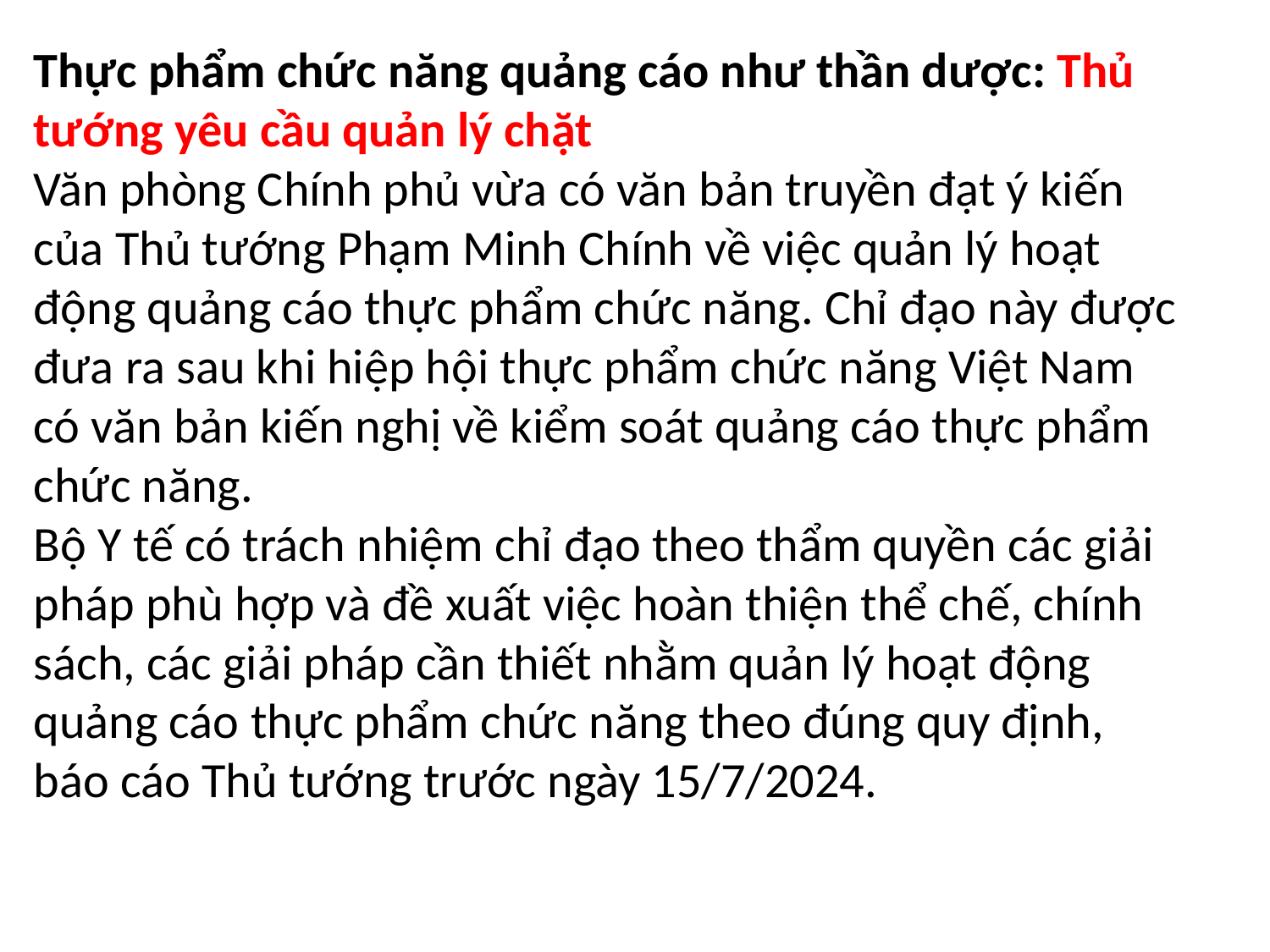

Thực phẩm chức năng quảng cáo như thần dược: Thủ tướng yêu cầu quản lý chặt
Văn phòng Chính phủ vừa có văn bản truyền đạt ý kiến của Thủ tướng Phạm Minh Chính về việc quản lý hoạt động quảng cáo thực phẩm chức năng. Chỉ đạo này được đưa ra sau khi hiệp hội thực phẩm chức năng Việt Nam có văn bản kiến nghị về kiểm soát quảng cáo thực phẩm chức năng.
Bộ Y tế có trách nhiệm chỉ đạo theo thẩm quyền các giải pháp phù hợp và đề xuất việc hoàn thiện thể chế, chính sách, các giải pháp cần thiết nhằm quản lý hoạt động quảng cáo thực phẩm chức năng theo đúng quy định, báo cáo Thủ tướng trước ngày 15/7/2024.